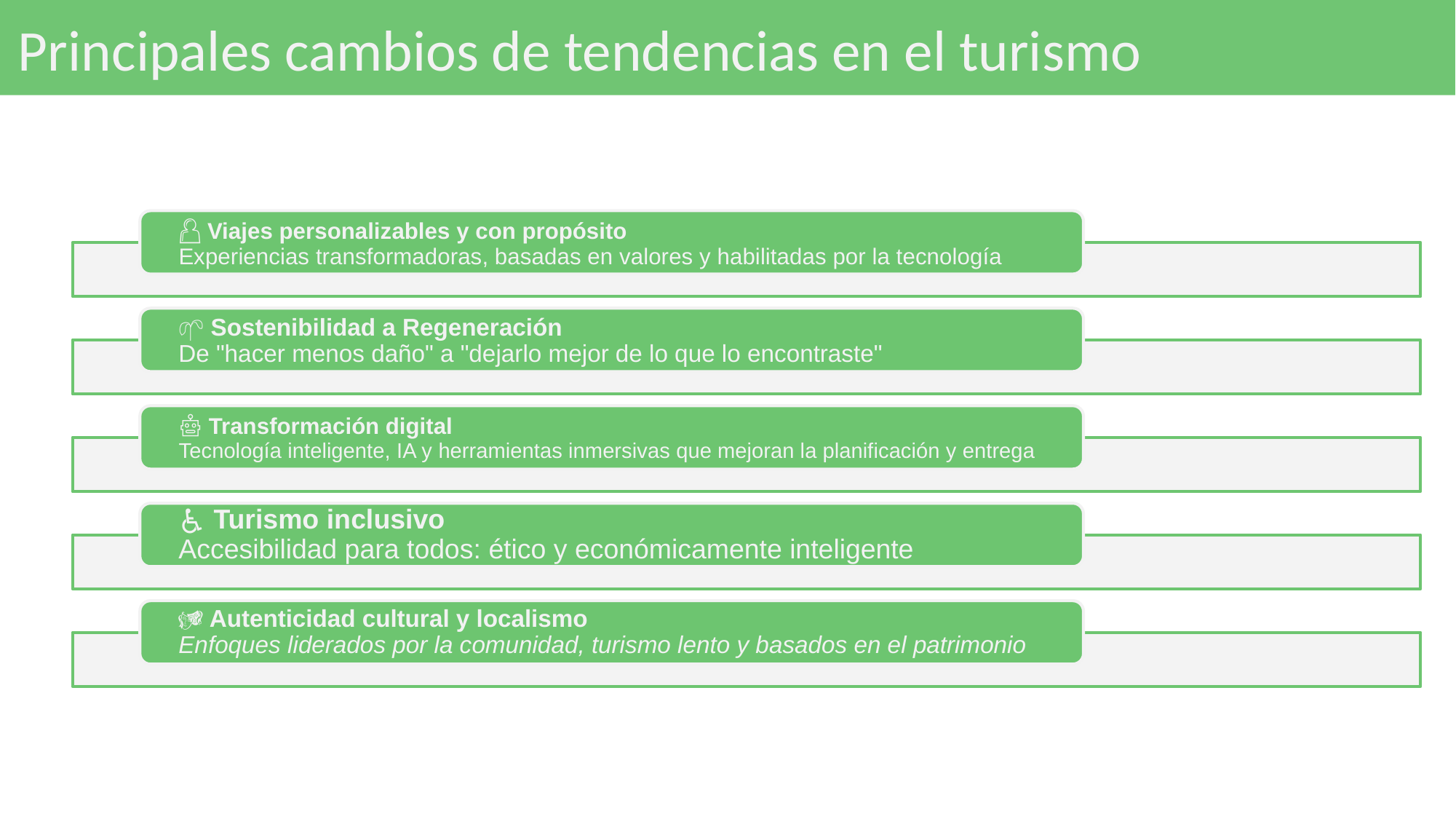

# Principales cambios de tendencias en el turismo

👤 Viajes personalizables y con propósito
Experiencias transformadoras, basadas en valores y habilitadas por la tecnología

🌱 Sostenibilidad a Regeneración
De "hacer menos daño" a "dejarlo mejor de lo que lo encontraste"

🤖 Transformación digital
Tecnología inteligente, IA y herramientas inmersivas que mejoran la planificación y entrega

♿ Turismo inclusivo
Accesibilidad para todos: ético y económicamente inteligente

🎭 Autenticidad cultural y localismo
Enfoques liderados por la comunidad, turismo lento y basados en el patrimonio